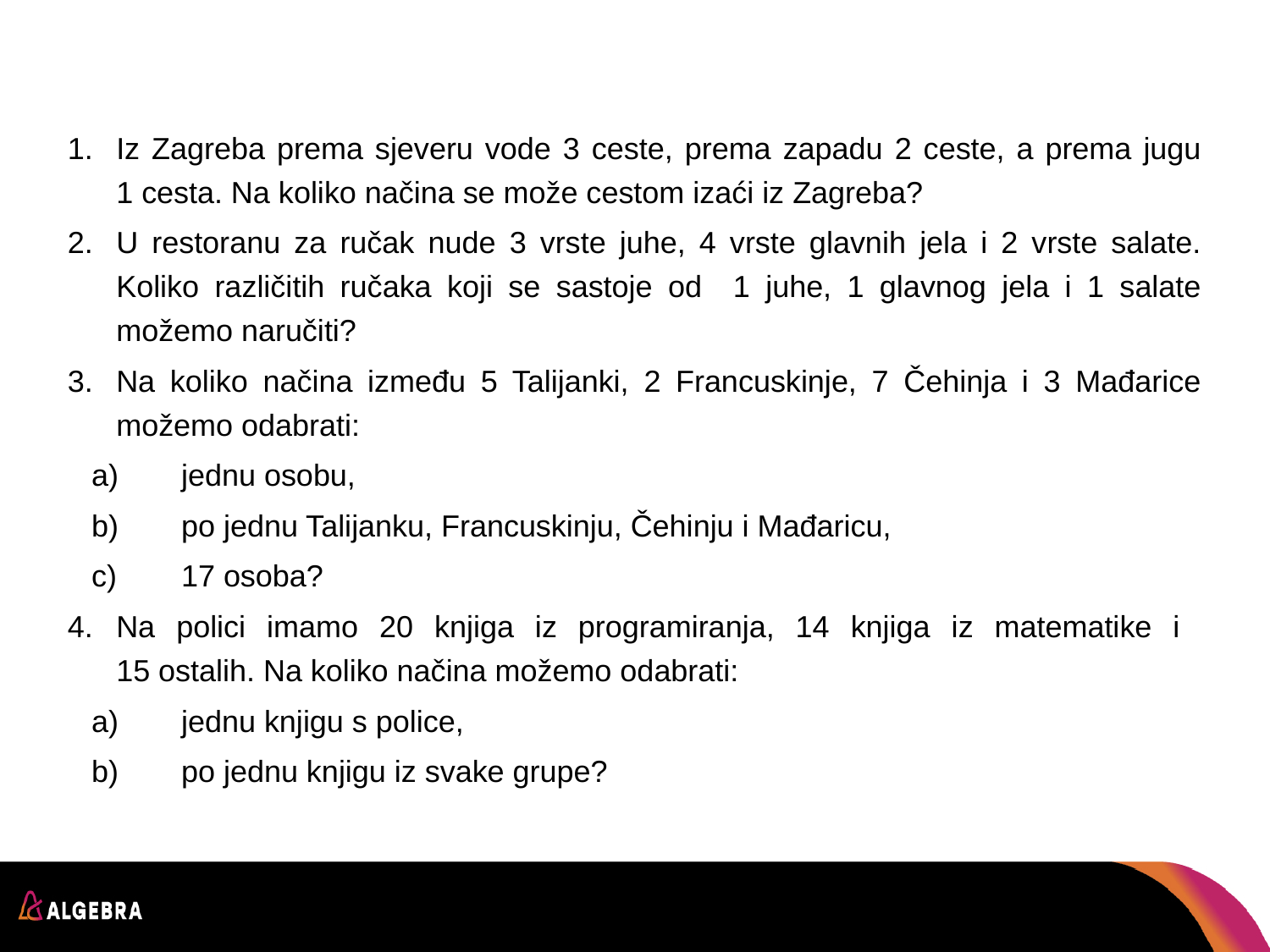

Iz Zagreba prema sjeveru vode 3 ceste, prema zapadu 2 ceste, a prema jugu
1 cesta. Na koliko načina se može cestom izaći iz Zagreba?
U restoranu za ručak nude 3 vrste juhe, 4 vrste glavnih jela i 2 vrste salate.
Koliko različitih ručaka koji se sastoje od  1 juhe, 1 glavnog jela i 1 salate
možemo naručiti?
Na koliko načina između 5 Talijanki, 2 Francuskinje, 7 Čehinja i 3 Mađarice
možemo odabrati:
jednu osobu,
po jednu Talijanku, Francuskinju, Čehinju i Mađaricu,
17 osoba?
Na polici imamo 20 knjiga iz programiranja, 14 knjiga iz matematike i
15 ostalih. Na koliko načina možemo odabrati:
jednu knjigu s police,
po jednu knjigu iz svake grupe?